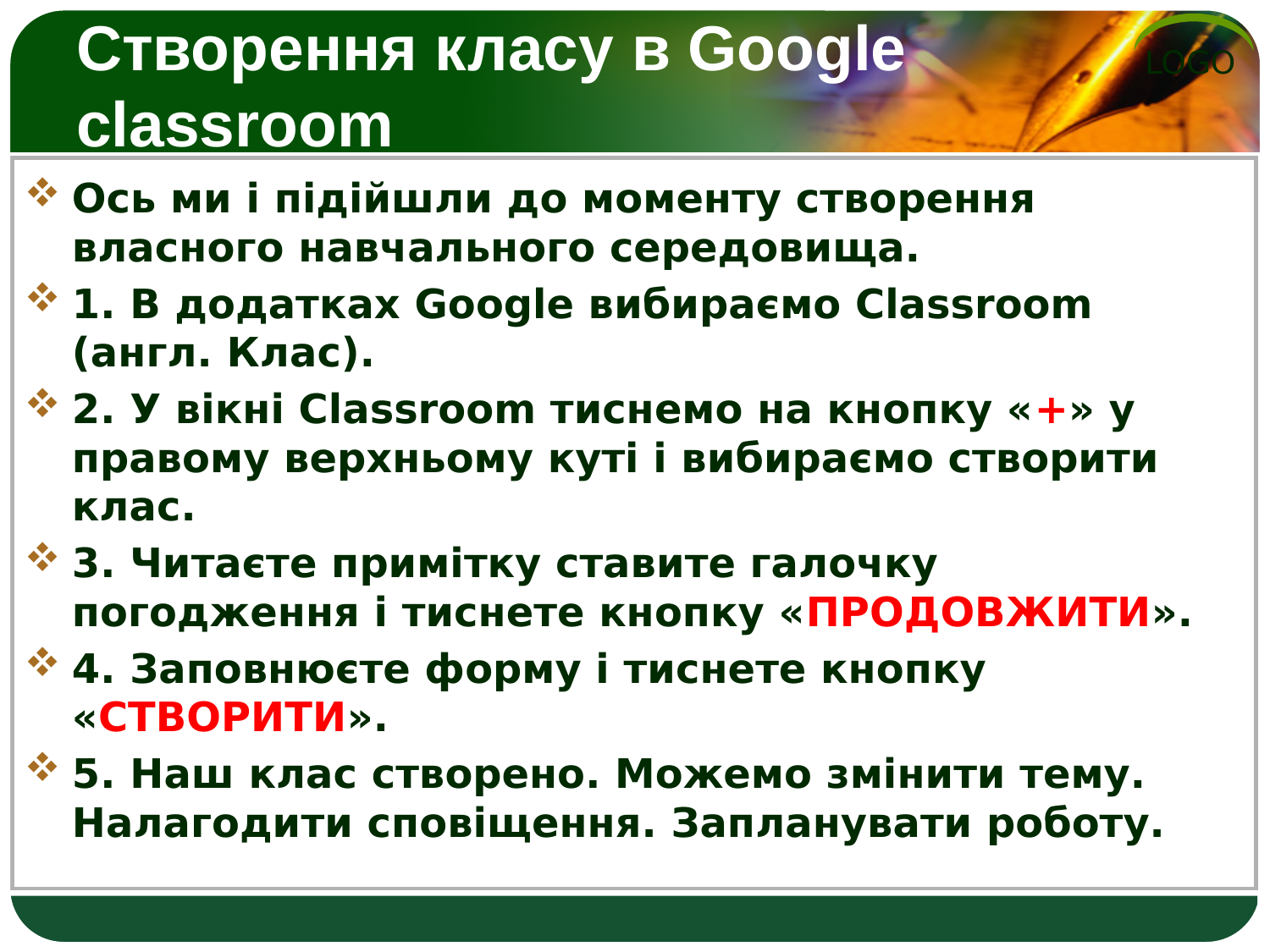

# Створення класу в Google classroom
Ось ми і підійшли до моменту створення власного навчального середовища.
1. В додатках Google вибираємо Classroom (англ. Клас).
2. У вікні Classroom тиснемо на кнопку «+» у правому верхньому куті і вибираємо створити клас.
3. Читаєте примітку ставите галочку погодження і тиснете кнопку «ПРОДОВЖИТИ».
4. Заповнюєте форму і тиснете кнопку «СТВОРИТИ».
5. Наш клас створено. Можемо змінити тему. Налагодити сповіщення. Запланувати роботу.